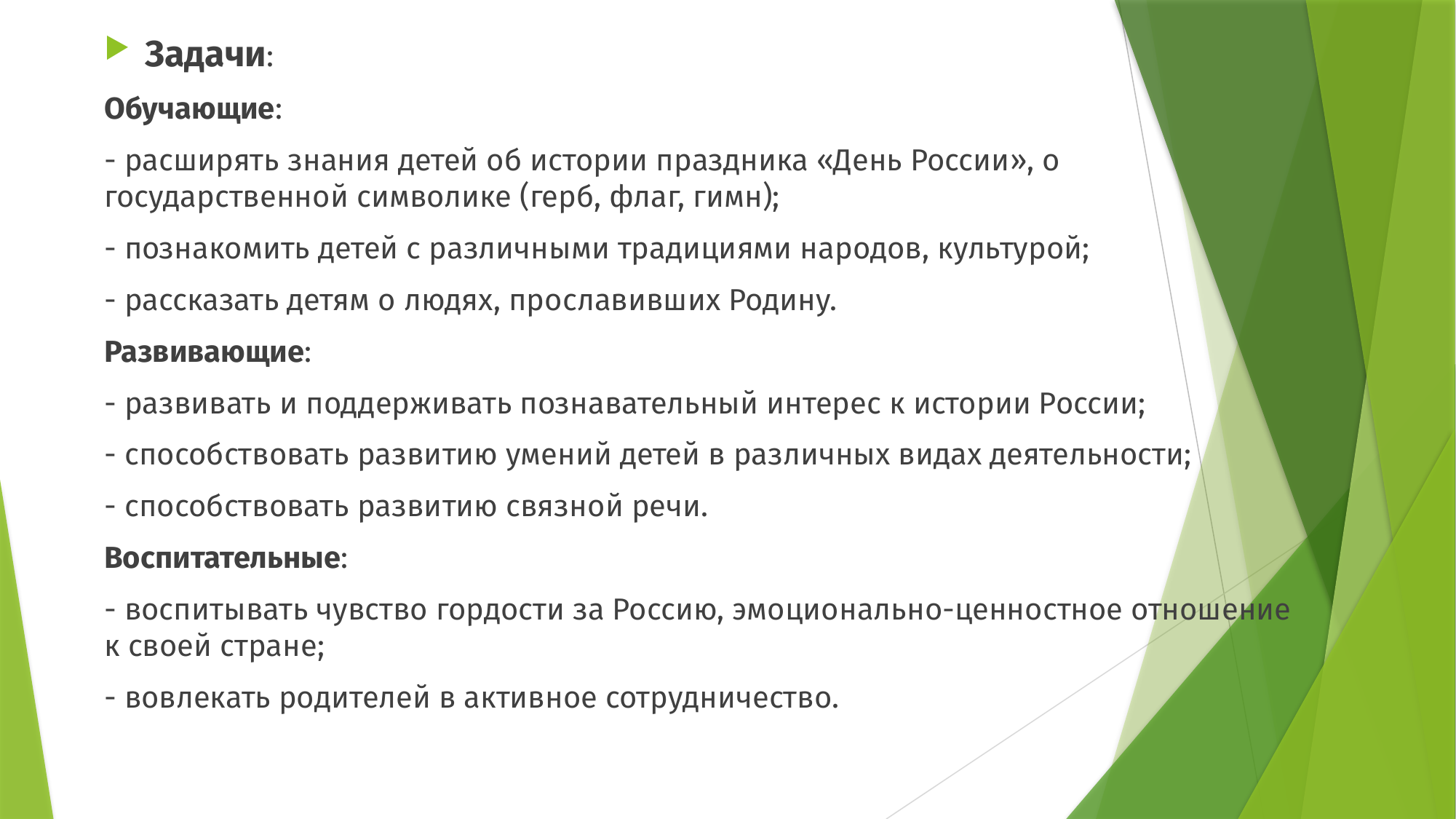

Задачи:
Обучающие:
- расширять знания детей об истории праздника «День России», о государственной символике (герб, флаг, гимн);
- познакомить детей с различными традициями народов, культурой;
- рассказать детям о людях, прославивших Родину.
Развивающие:
- развивать и поддерживать познавательный интерес к истории России;
- способствовать развитию умений детей в различных видах деятельности;
- способствовать развитию связной речи.
Воспитательные:
- воспитывать чувство гордости за Россию, эмоционально-ценностное отношение к своей стране;
- вовлекать родителей в активное сотрудничество.